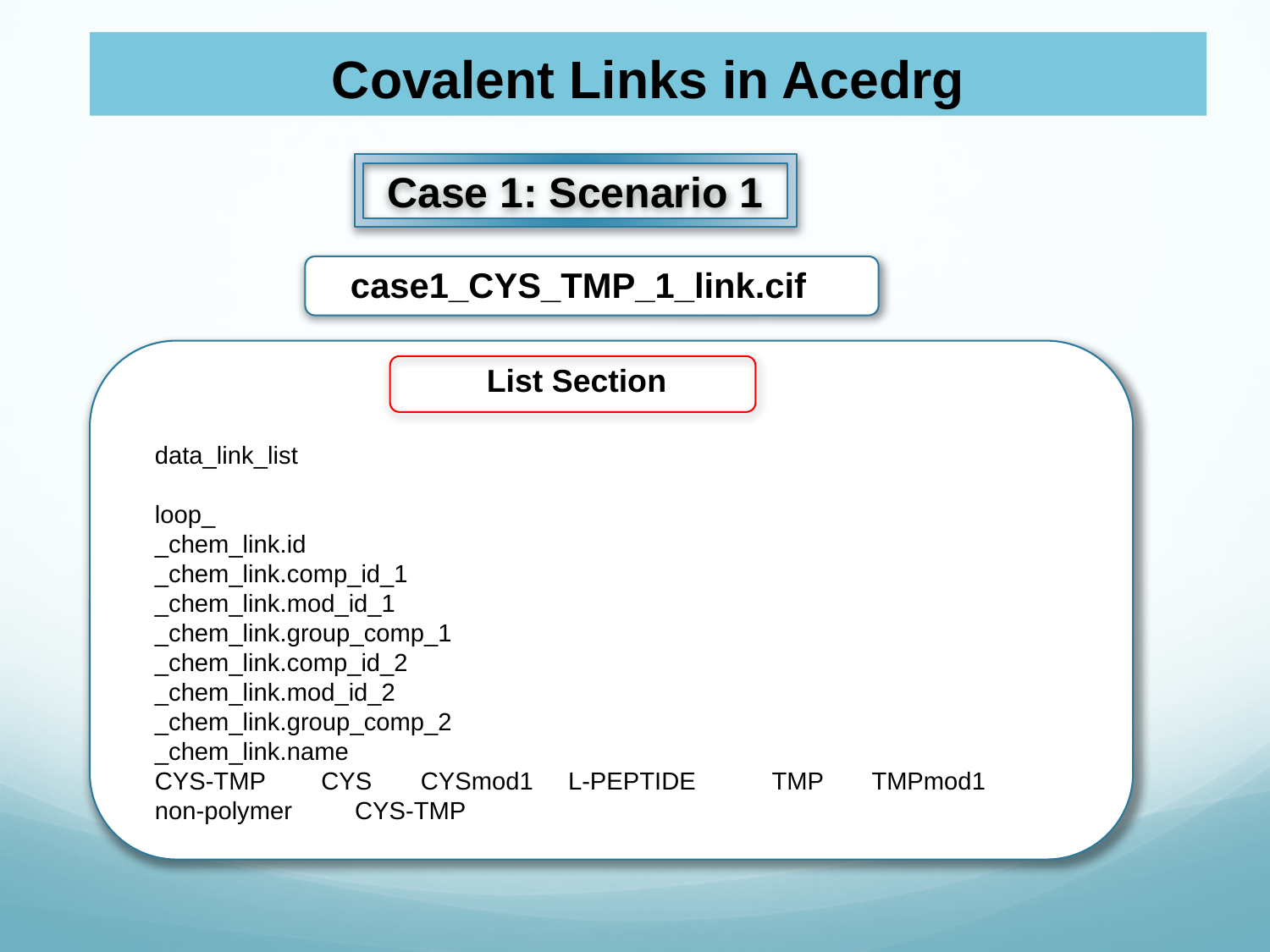

Covalent Links in Acedrg
Case 1: Scenario 1
case1_CYS_TMP_1_link.cif

List Section

data_link_list

loop_
_chem_link.id
_chem_link.comp_id_1
_chem_link.mod_id_1
_chem_link.group_comp_1
_chem_link.comp_id_2
_chem_link.mod_id_2
_chem_link.group_comp_2
_chem_link.name
CYS-TMP        CYS       CYSmod1     L-PEPTIDE           TMP       TMPmod1     non-polymer         CYS-TMP

We use small molecule structures in COD as the source for the values of bond lengths and angles.